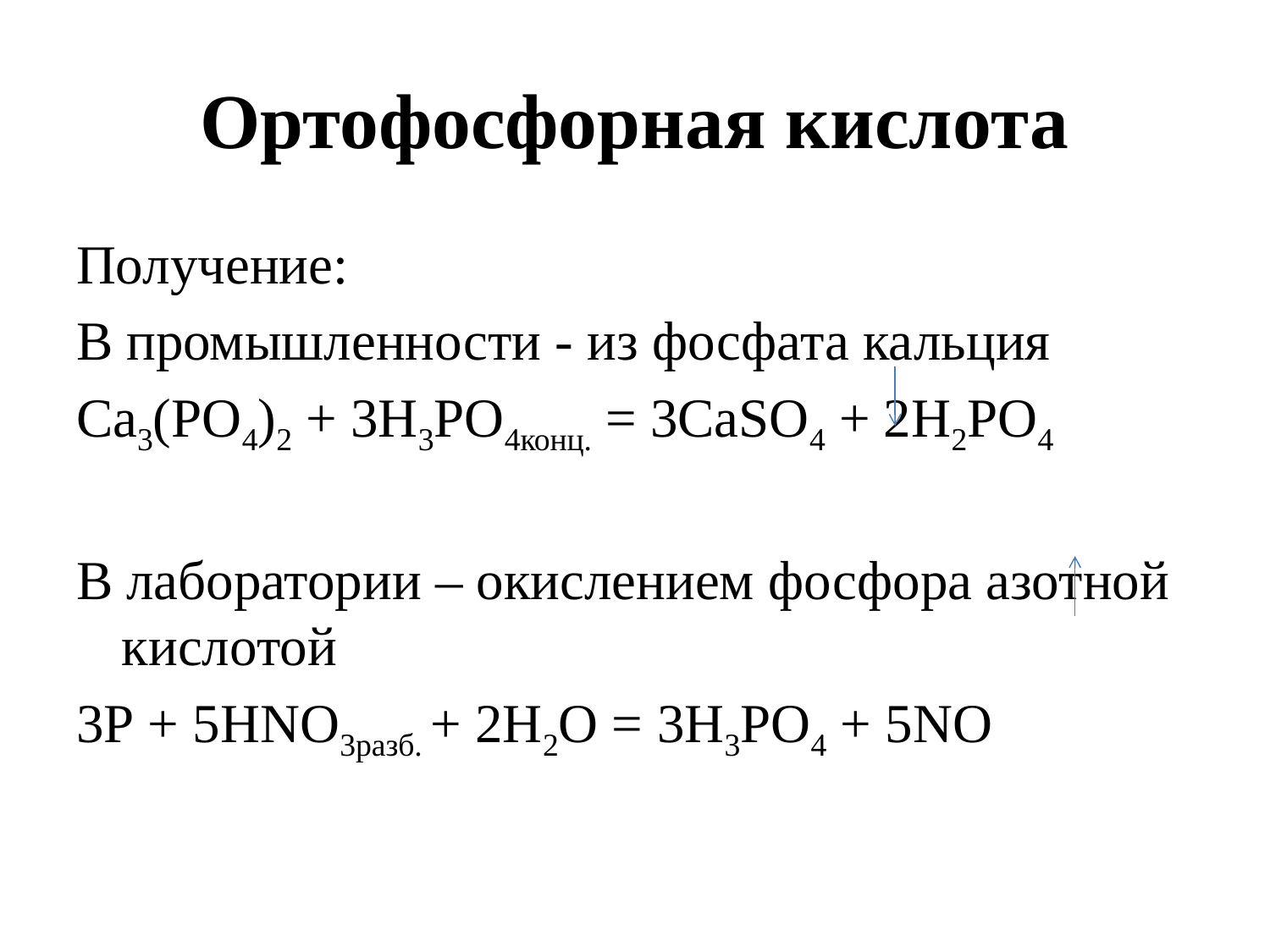

# Ортофосфорная кислота
Получение:
В промышленности - из фосфата кальция
Ca3(PO4)2 + 3H3PO4конц. = 3CaSO4 + 2H2PO4

В лаборатории – окислением фосфора азотной кислотой
3P + 5HNO3разб. + 2H2O = 3H3PO4 + 5NO